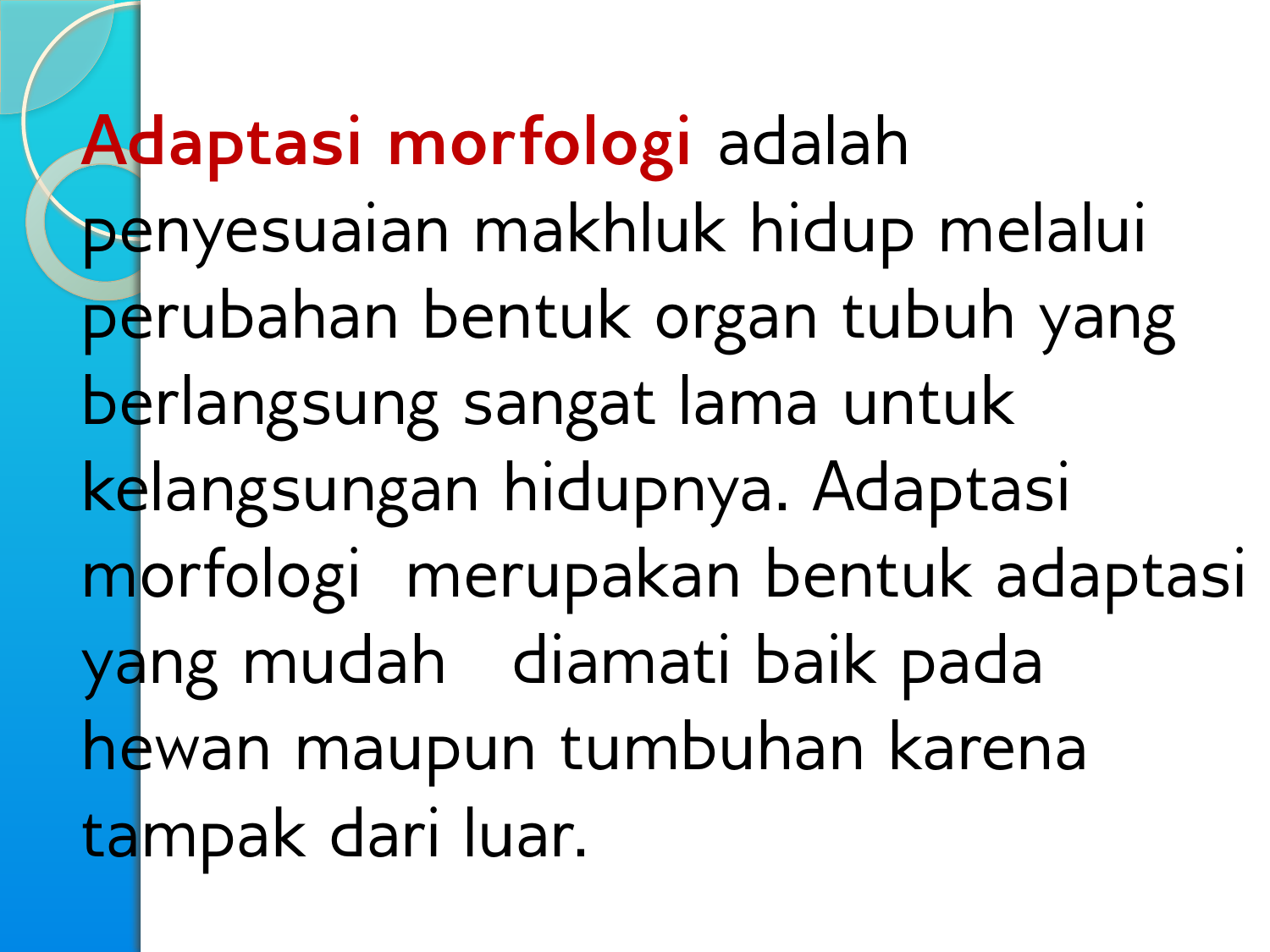

1.	ADAPTASI MORFOLOGI
		Adaptasi morfologi adalah penyesuaian makhluk hidup melalui perubahan bentuk organ tubuh yang berlangsung sangat lama untuk kelangsungan hidupnya. Adaptasi morfologi  merupakan bentuk adaptasi yang mudah   diamati baik pada hewan maupun tumbuhan karena tampak dari luar.